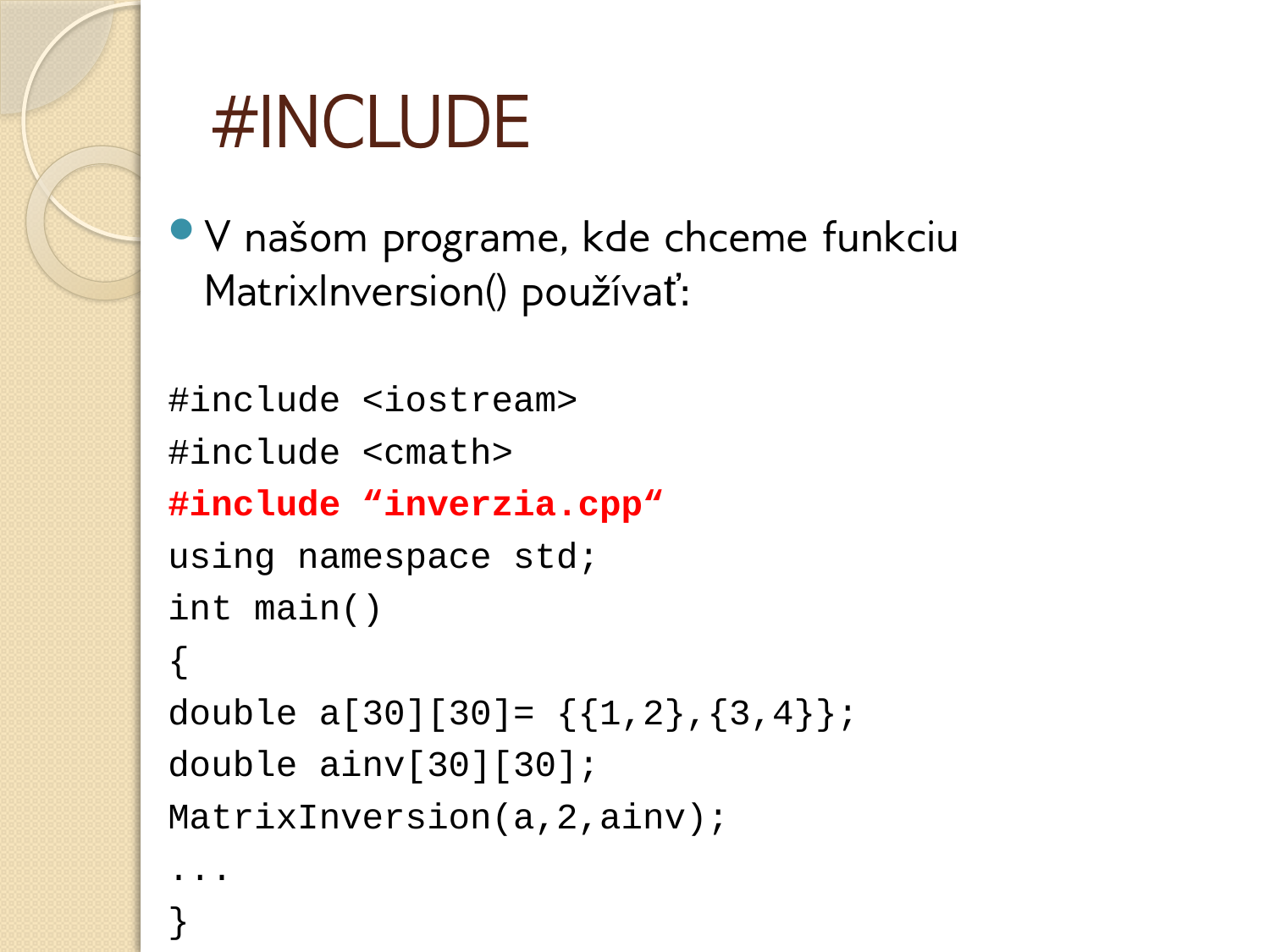

# #INCLUDE
V našom programe, kde chceme funkciu MatrixInversion() používať:

#include <iostream>
#include <cmath>
#include “inverzia.cpp“
using namespace std;
int main()
{
	double a[30][30]= {{1,2},{3,4}};
	double ainv[30][30];
	MatrixInversion(a,2,ainv);
	...
}